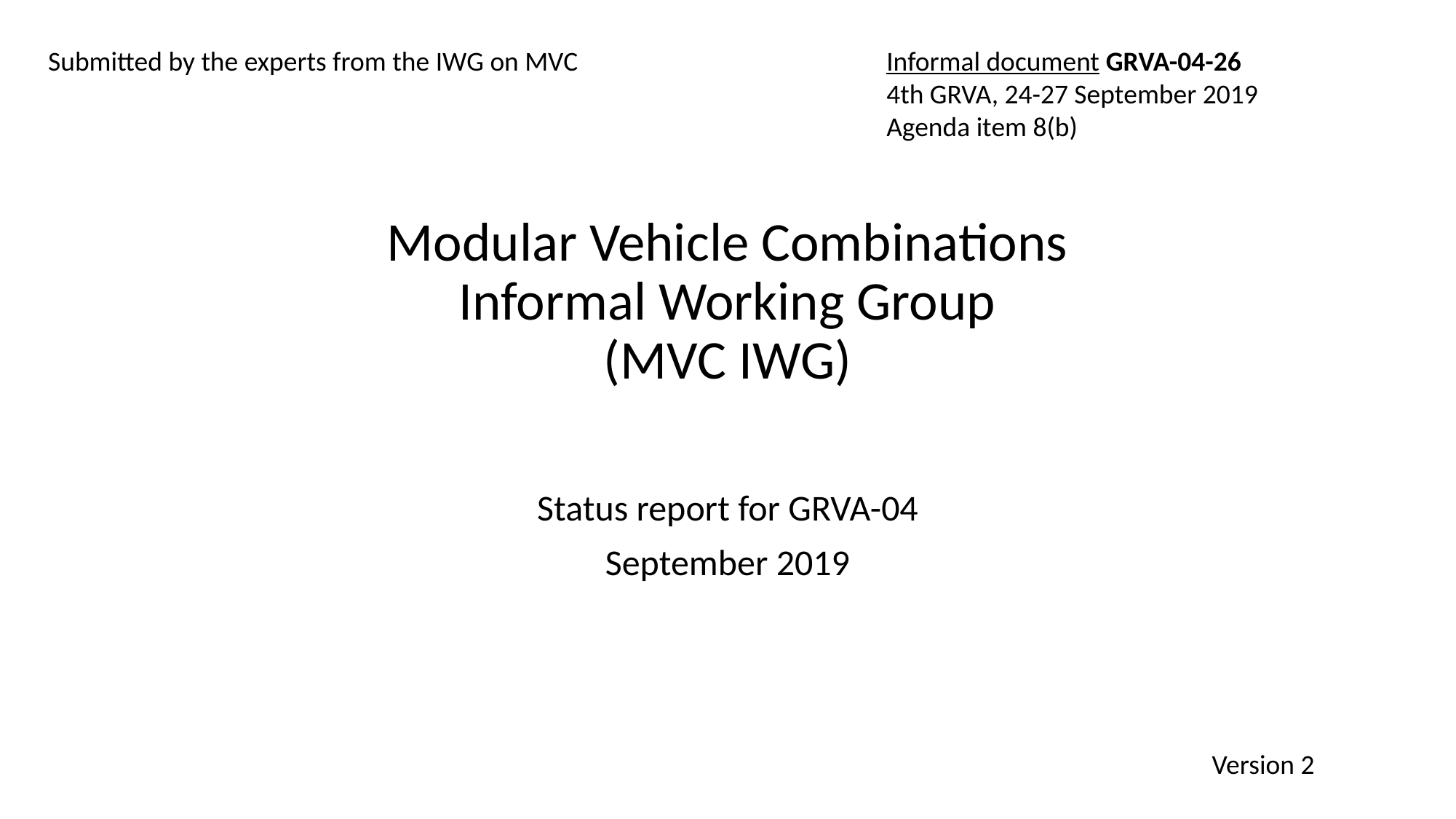

Submitted by the experts from the IWG on MVC
Informal document GRVA-04-26
4th GRVA, 24-27 September 2019
Agenda item 8(b)
# Modular Vehicle Combinations Informal Working Group (MVC IWG)
Status report for GRVA-04
September 2019
Version 2